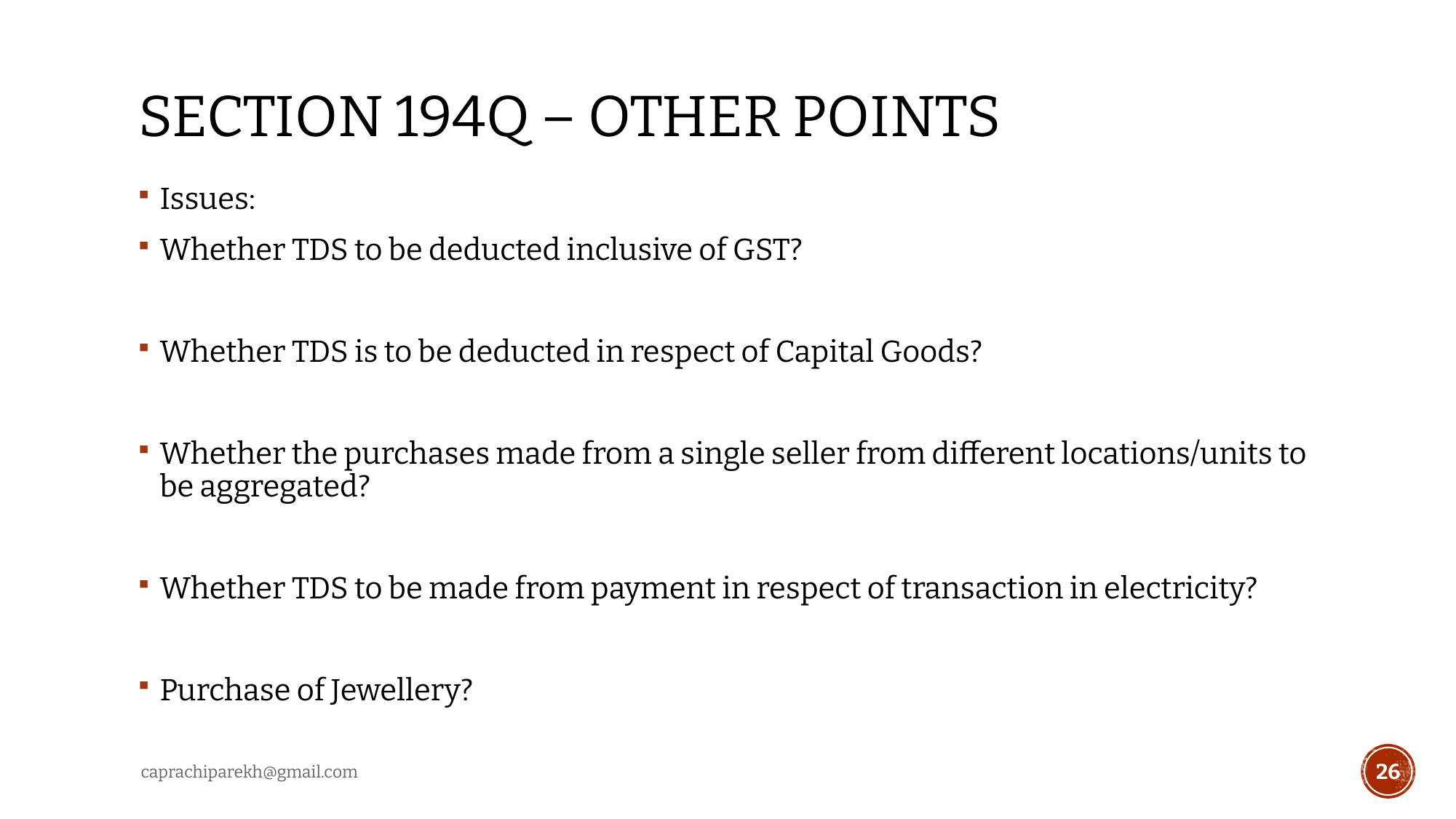

# Section 194Q – Other points
Issues:
Whether TDS to be deducted inclusive of GST?

Whether TDS is to be deducted in respect of Capital Goods?

Whether the purchases made from a single seller from different locations/units to be aggregated?

Whether TDS to be made from payment in respect of transaction in electricity?

Purchase of Jewellery?
caprachiparekh@gmail.com
26